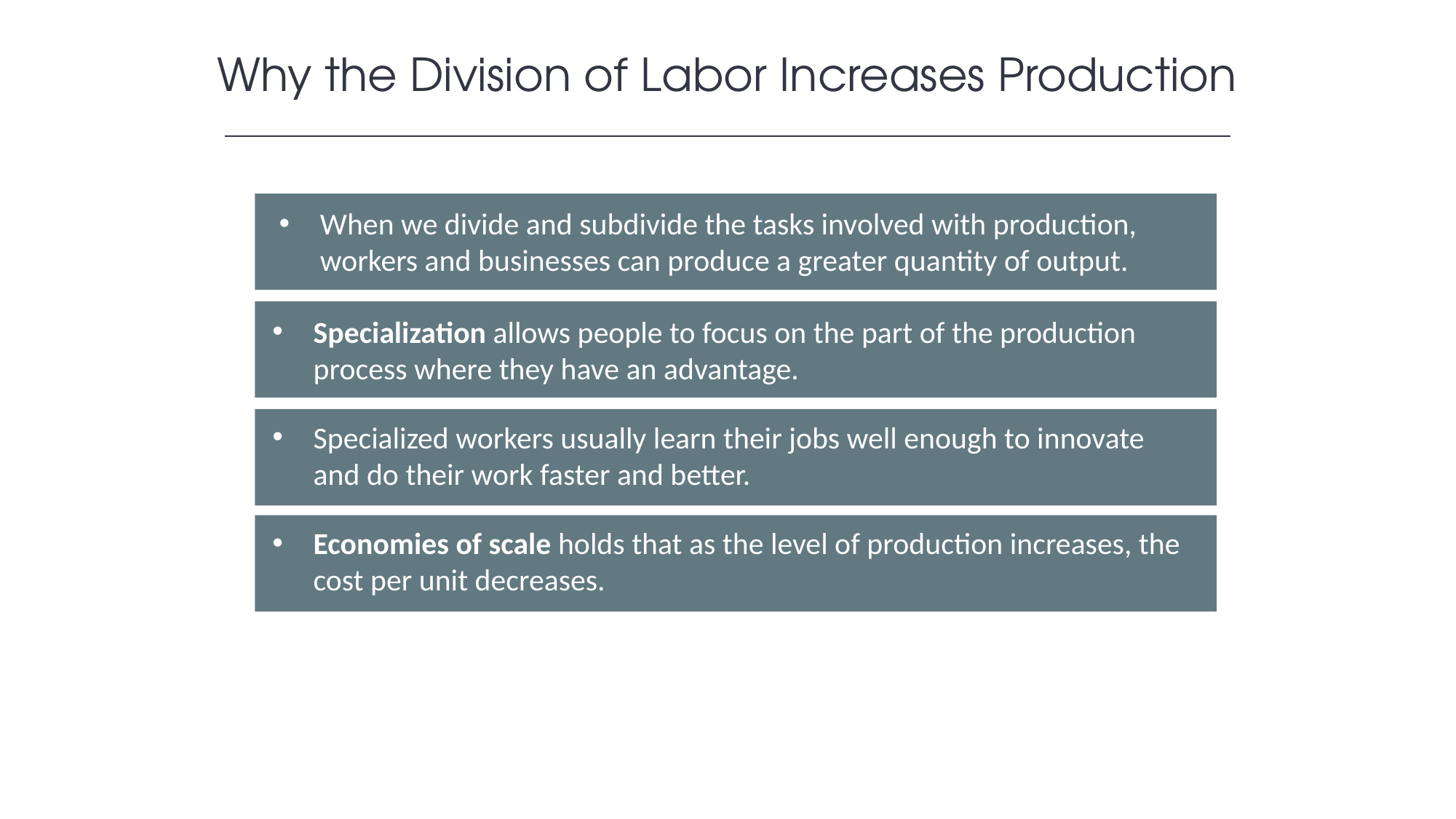

Why the Division of Labor Increases Production

When we divide and subdivide the tasks involved with production, workers and businesses can produce a greater quantity of output.

Specialization allows people to focus on the part of the production process where they have an advantage.

Specialized workers usually learn their jobs well enough to innovate and do their work faster and better.

Economies of scale holds that as the level of production increases, the cost per unit decreases.